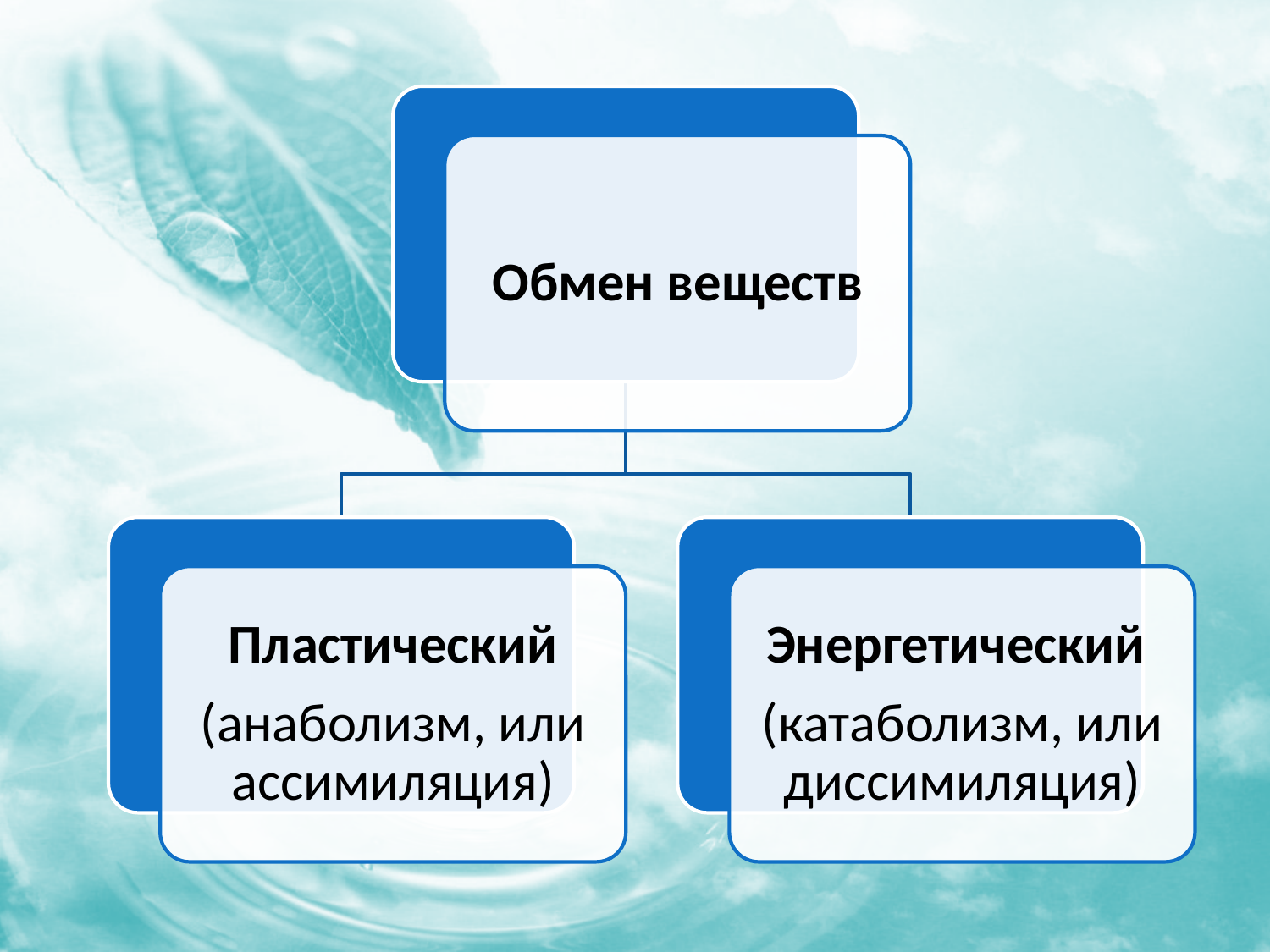

Обмен веществ
Пластический
(анаболизм, или ассимиляция)
Энергетический
(катаболизм, или диссимиляция)